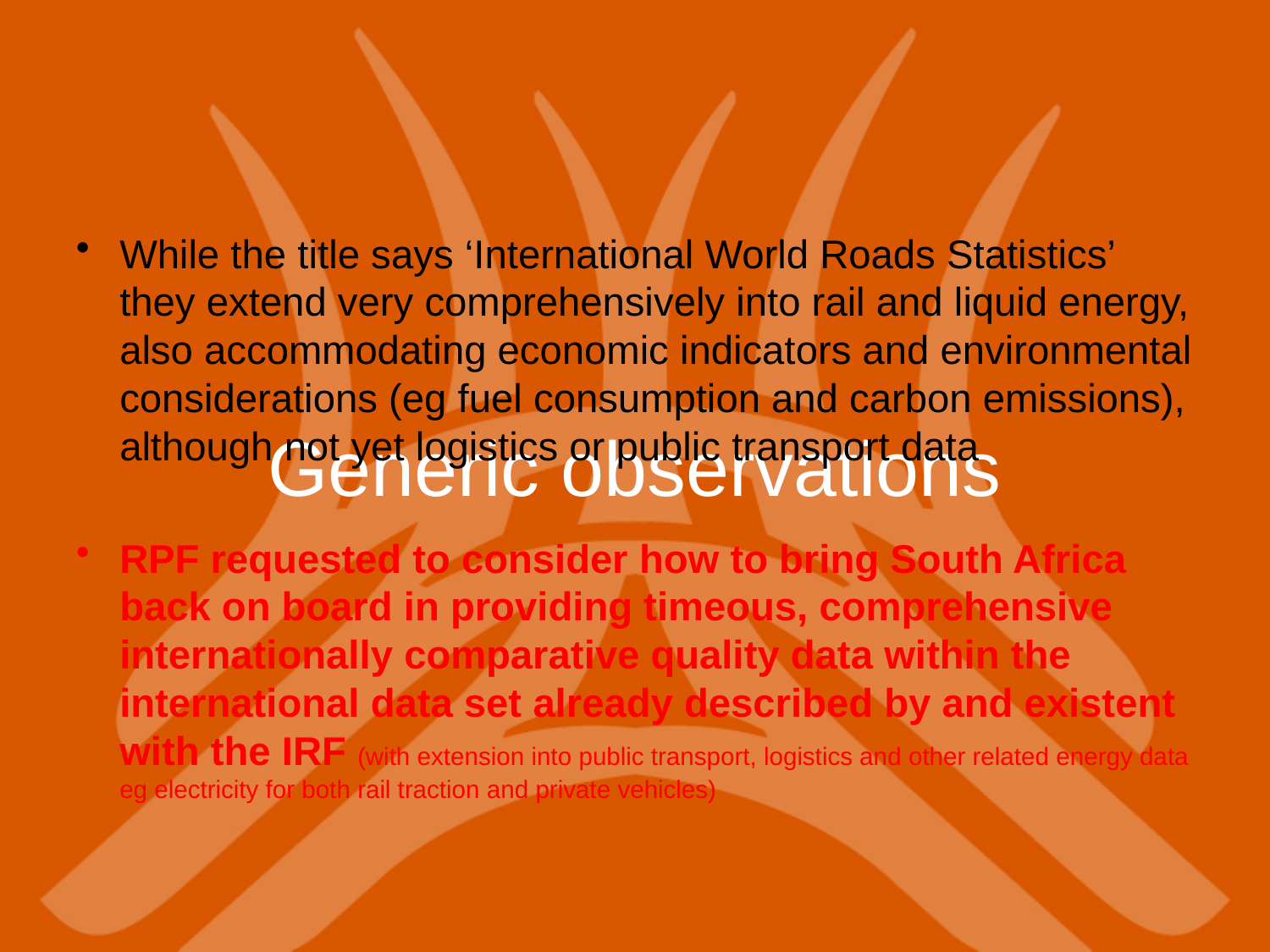

While the title says ‘International World Roads Statistics’ they extend very comprehensively into rail and liquid energy, also accommodating economic indicators and environmental considerations (eg fuel consumption and carbon emissions), although not yet logistics or public transport data

RPF requested to consider how to bring South Africa back on board in providing timeous, comprehensive internationally comparative quality data within the international data set already described by and existent with the IRF (with extension into public transport, logistics and other related energy data eg electricity for both rail traction and private vehicles)
# Generic observations